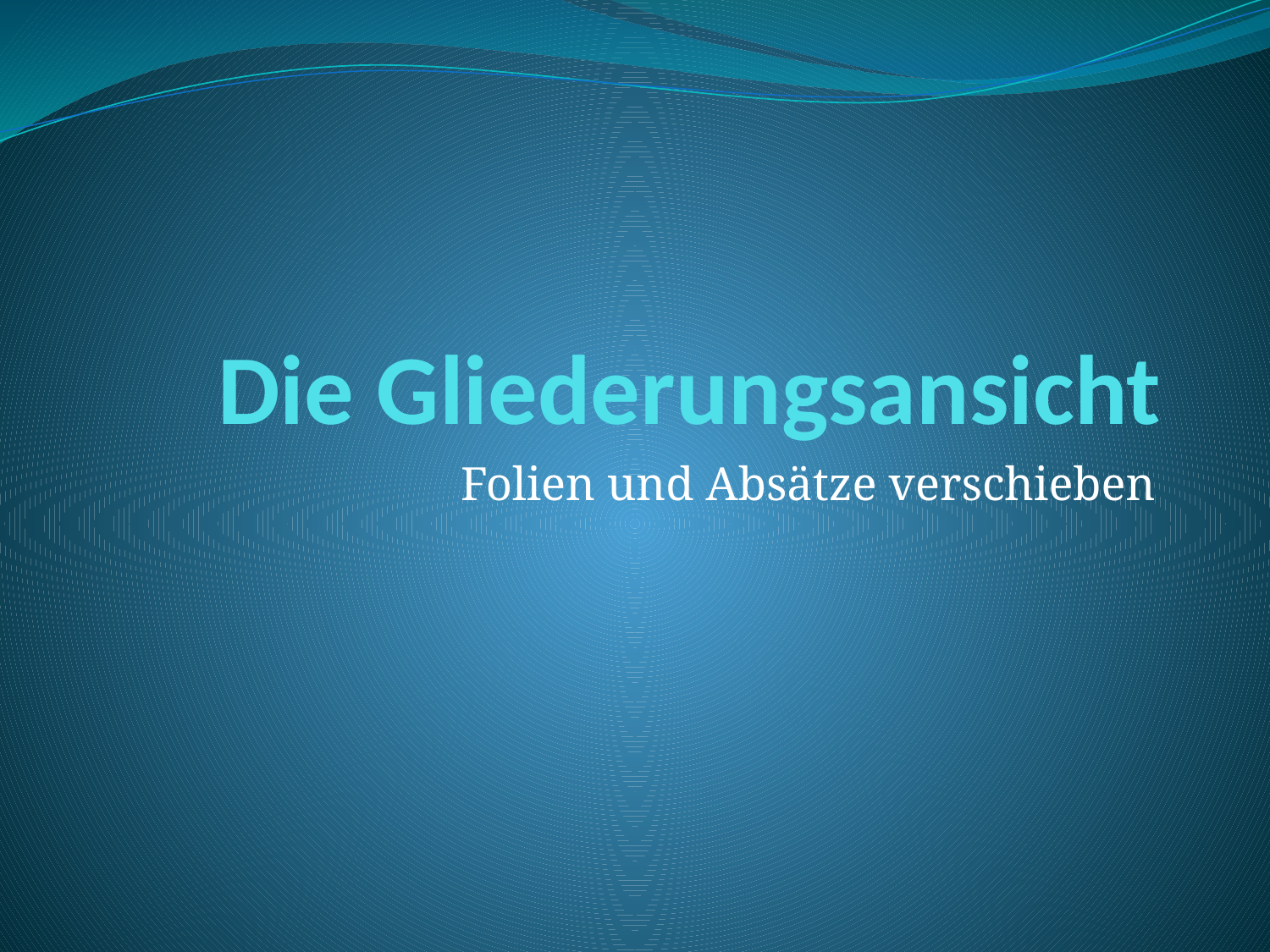

# Die Gliederungsansicht
Folien und Absätze verschieben